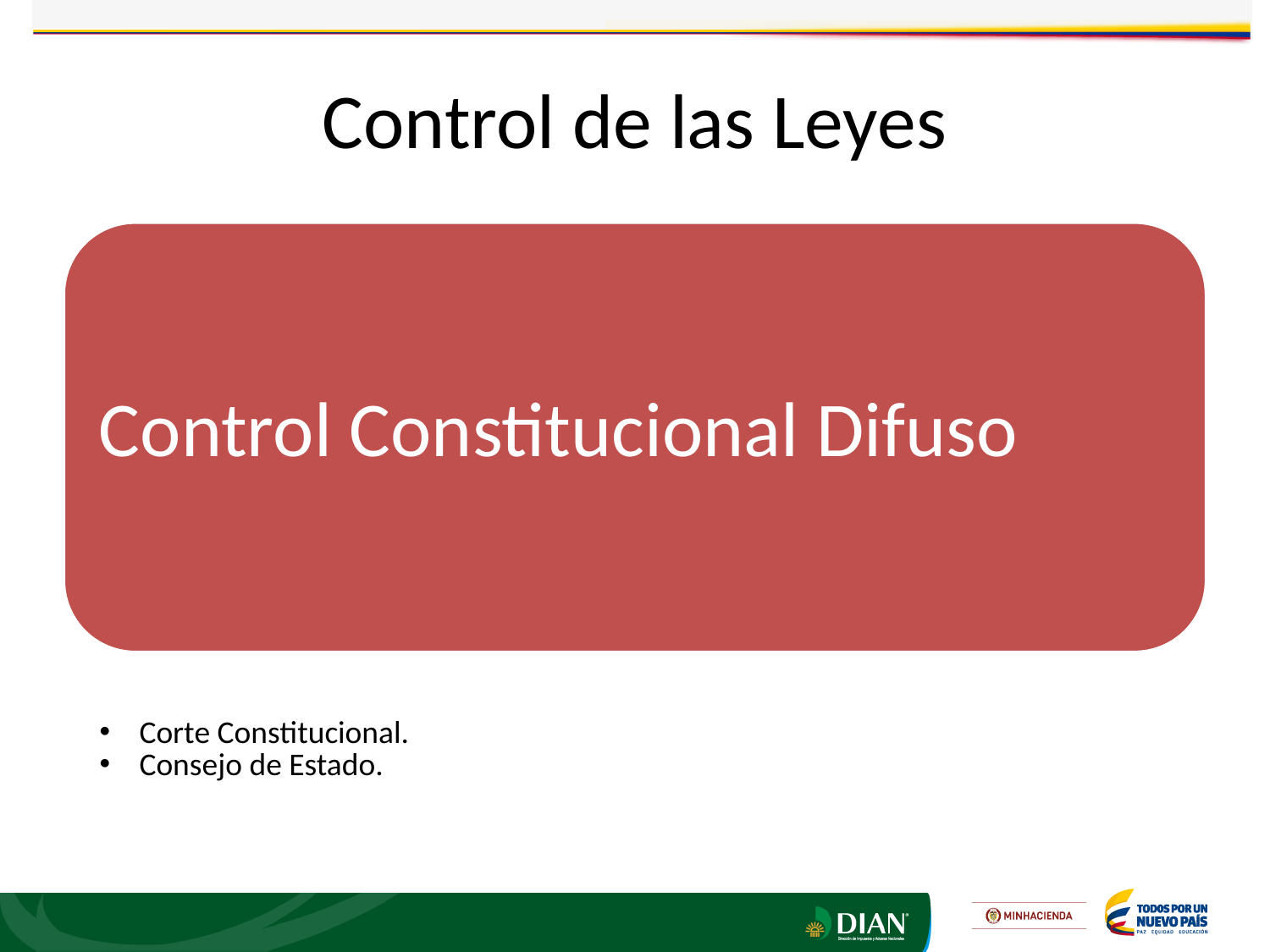

# Control de las Leyes
Control Constitucional Difuso
Corte Constitucional.
Consejo de Estado.